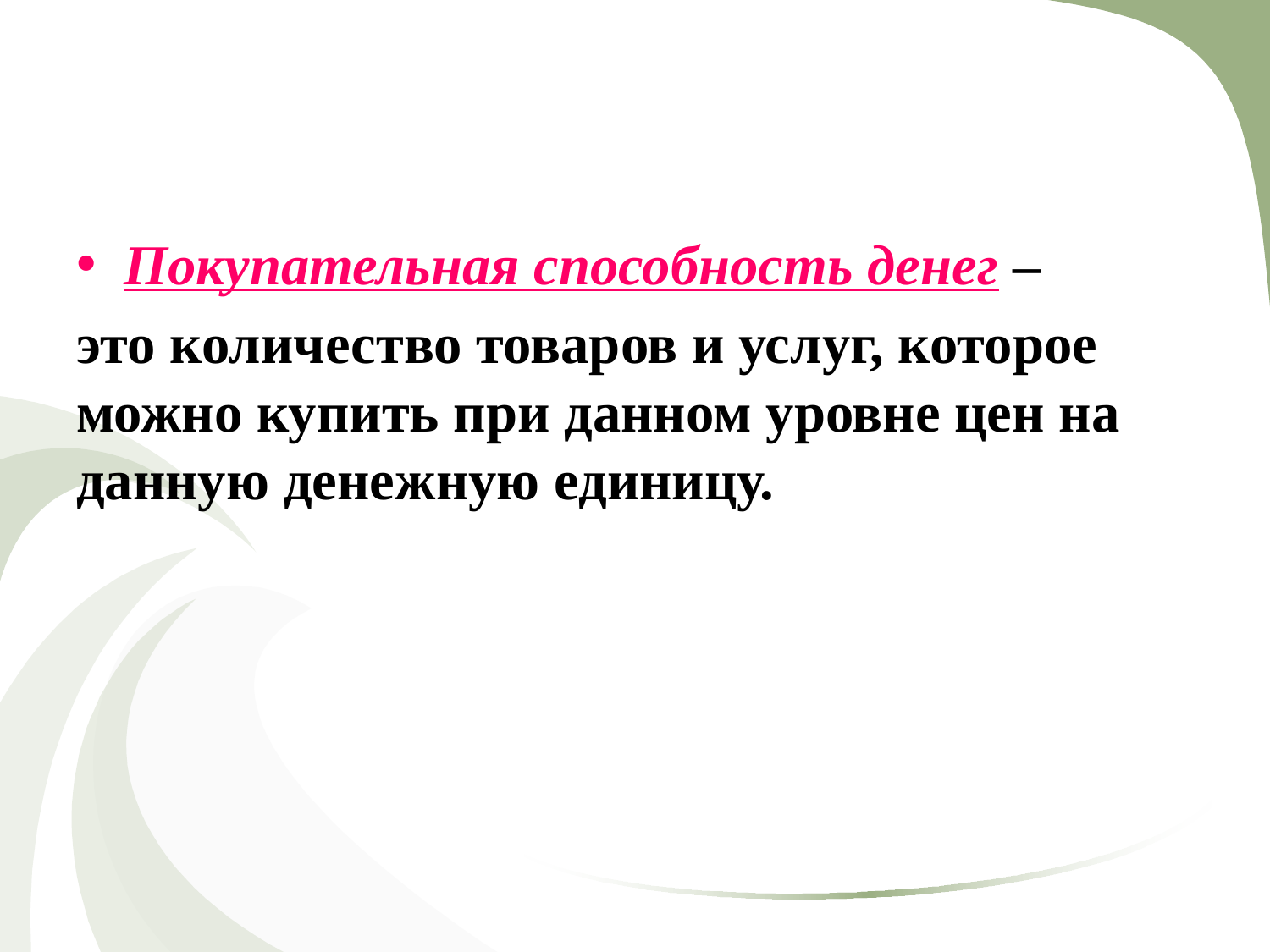

#
Покупательная способность денег –
это количество товаров и услуг, которое можно купить при данном уровне цен на данную денежную единицу.